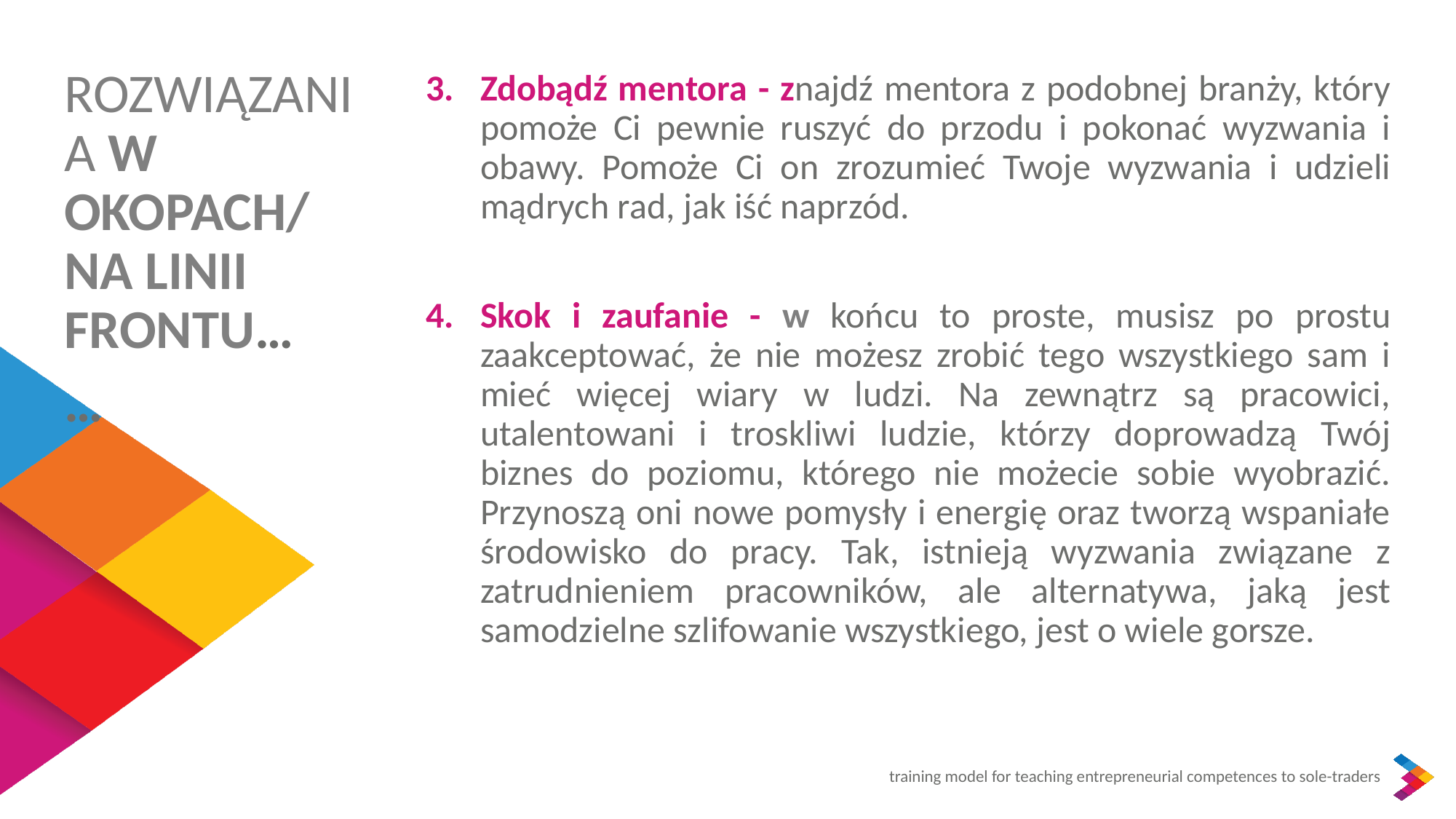

ROZWIĄZANIA W OKOPACH/ NA LINII FRONTU…
…
Zdobądź mentora - znajdź mentora z podobnej branży, który pomoże Ci pewnie ruszyć do przodu i pokonać wyzwania i obawy. Pomoże Ci on zrozumieć Twoje wyzwania i udzieli mądrych rad, jak iść naprzód.

Skok i zaufanie - w końcu to proste, musisz po prostu zaakceptować, że nie możesz zrobić tego wszystkiego sam i mieć więcej wiary w ludzi. Na zewnątrz są pracowici, utalentowani i troskliwi ludzie, którzy doprowadzą Twój biznes do poziomu, którego nie możecie sobie wyobrazić. Przynoszą oni nowe pomysły i energię oraz tworzą wspaniałe środowisko do pracy. Tak, istnieją wyzwania związane z zatrudnieniem pracowników, ale alternatywa, jaką jest samodzielne szlifowanie wszystkiego, jest o wiele gorsze.